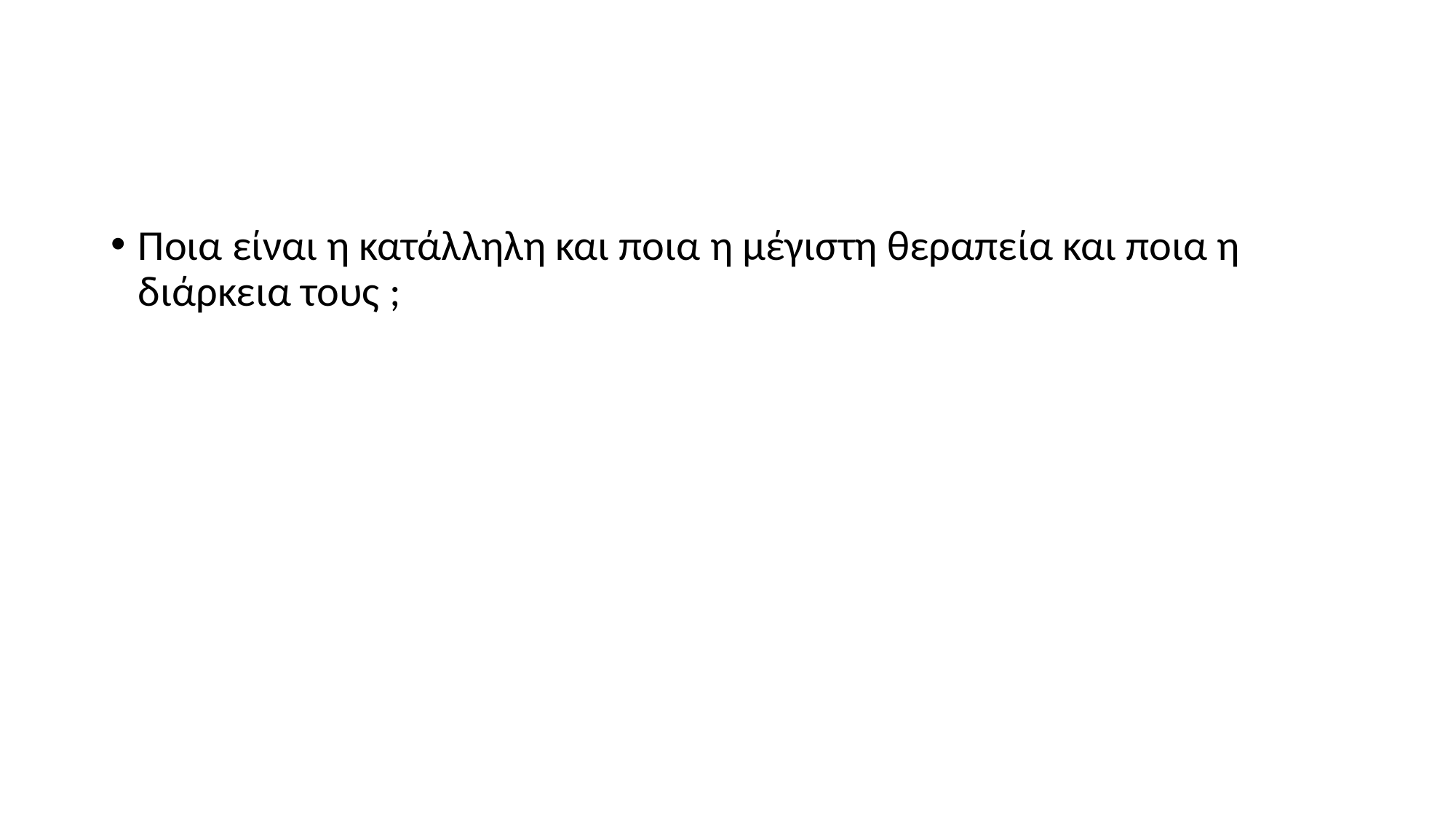

#
Ποια είναι η κατάλληλη και ποια η μέγιστη θεραπεία και ποια η διάρκεια τους ;